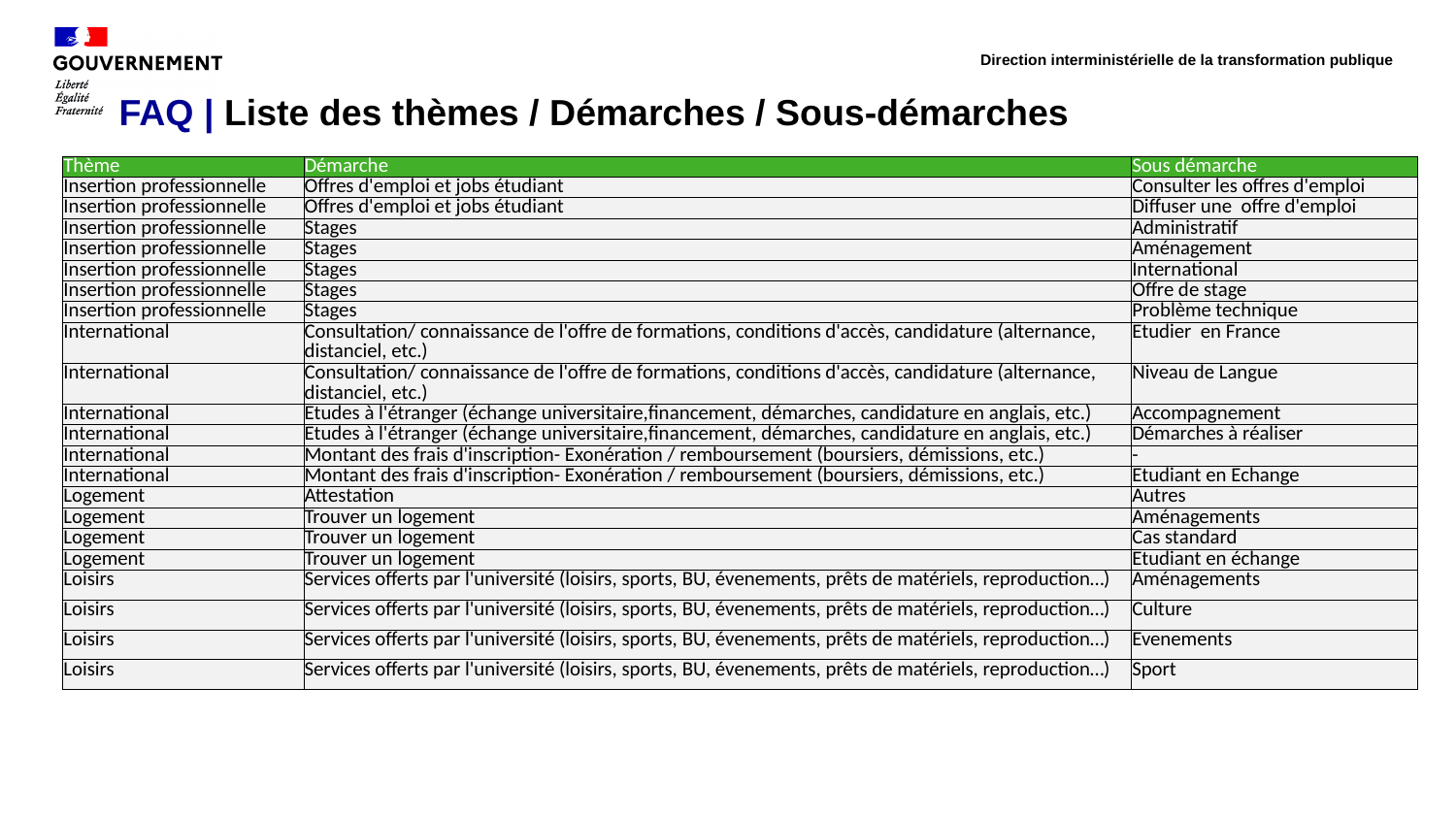

Direction interministérielle de la transformation publique
FAQ | Liste des thèmes / Démarches / Sous-démarches
| Thème | Démarche | Sous démarche |
| --- | --- | --- |
| Insertion professionnelle | Offres d'emploi et jobs étudiant | Consulter les offres d'emploi |
| Insertion professionnelle | Offres d'emploi et jobs étudiant | Diffuser une offre d'emploi |
| Insertion professionnelle | Stages | Administratif |
| Insertion professionnelle | Stages | Aménagement |
| Insertion professionnelle | Stages | International |
| Insertion professionnelle | Stages | Offre de stage |
| Insertion professionnelle | Stages | Problème technique |
| International | Consultation/ connaissance de l'offre de formations, conditions d'accès, candidature (alternance, distanciel, etc.) | Etudier en France |
| International | Consultation/ connaissance de l'offre de formations, conditions d'accès, candidature (alternance, distanciel, etc.) | Niveau de Langue |
| International | Etudes à l'étranger (échange universitaire,financement, démarches, candidature en anglais, etc.) | Accompagnement |
| International | Etudes à l'étranger (échange universitaire,financement, démarches, candidature en anglais, etc.) | Démarches à réaliser |
| International | Montant des frais d'inscription- Exonération / remboursement (boursiers, démissions, etc.) | - |
| International | Montant des frais d'inscription- Exonération / remboursement (boursiers, démissions, etc.) | Etudiant en Echange |
| Logement | Attestation | Autres |
| Logement | Trouver un logement | Aménagements |
| Logement | Trouver un logement | Cas standard |
| Logement | Trouver un logement | Etudiant en échange |
| Loisirs | Services offerts par l'université (loisirs, sports, BU, évenements, prêts de matériels, reproduction…) | Aménagements |
| Loisirs | Services offerts par l'université (loisirs, sports, BU, évenements, prêts de matériels, reproduction…) | Culture |
| Loisirs | Services offerts par l'université (loisirs, sports, BU, évenements, prêts de matériels, reproduction…) | Evenements |
| Loisirs | Services offerts par l'université (loisirs, sports, BU, évenements, prêts de matériels, reproduction…) | Sport |